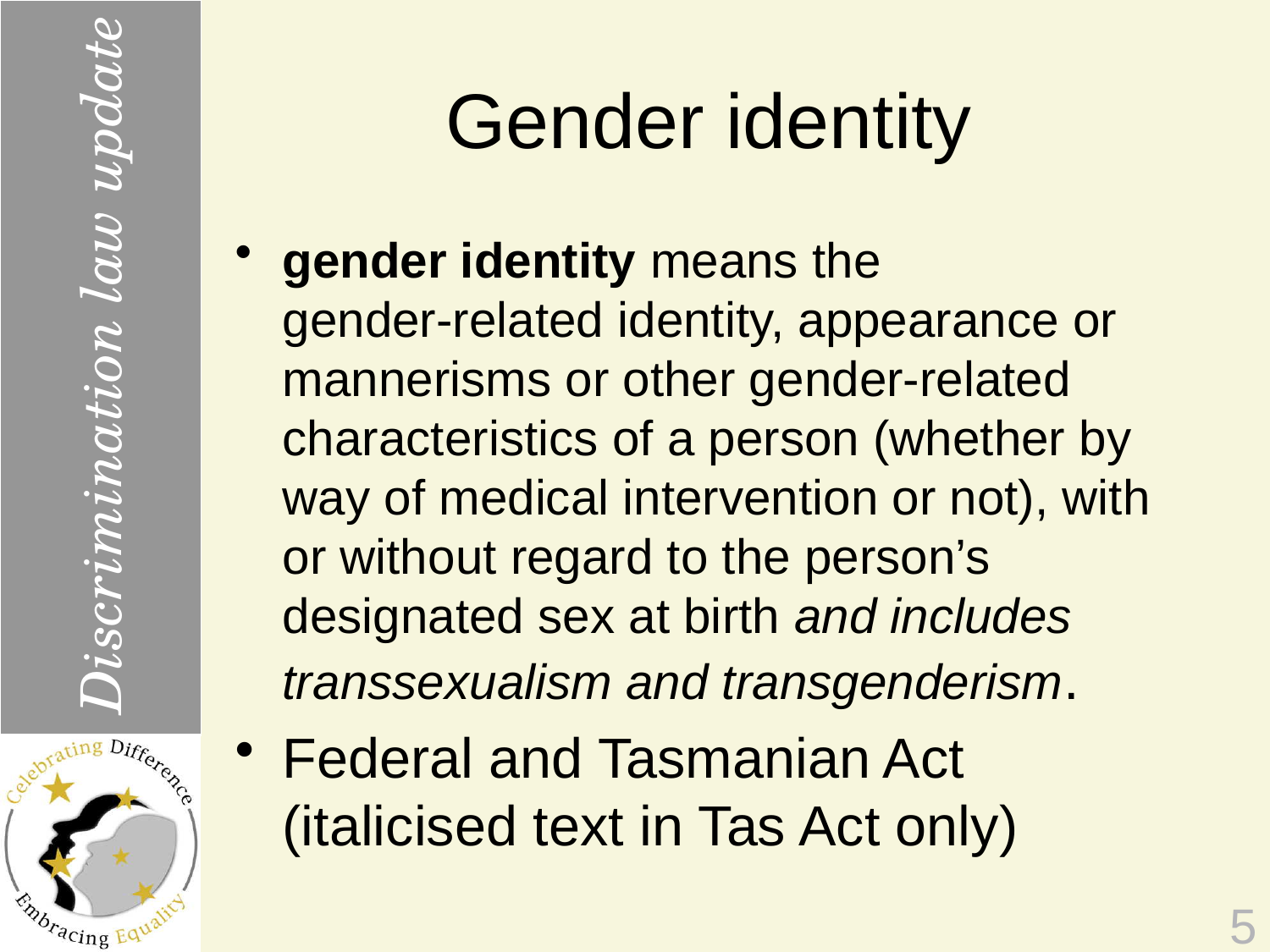

Discrimination law update
# Gender identity
gender identity means the gender‑related identity, appearance or mannerisms or other gender‑related characteristics of a person (whether by way of medical intervention or not), with or without regard to the person’s designated sex at birth and includes transsexualism and transgenderism.
Federal and Tasmanian Act (italicised text in Tas Act only)
5